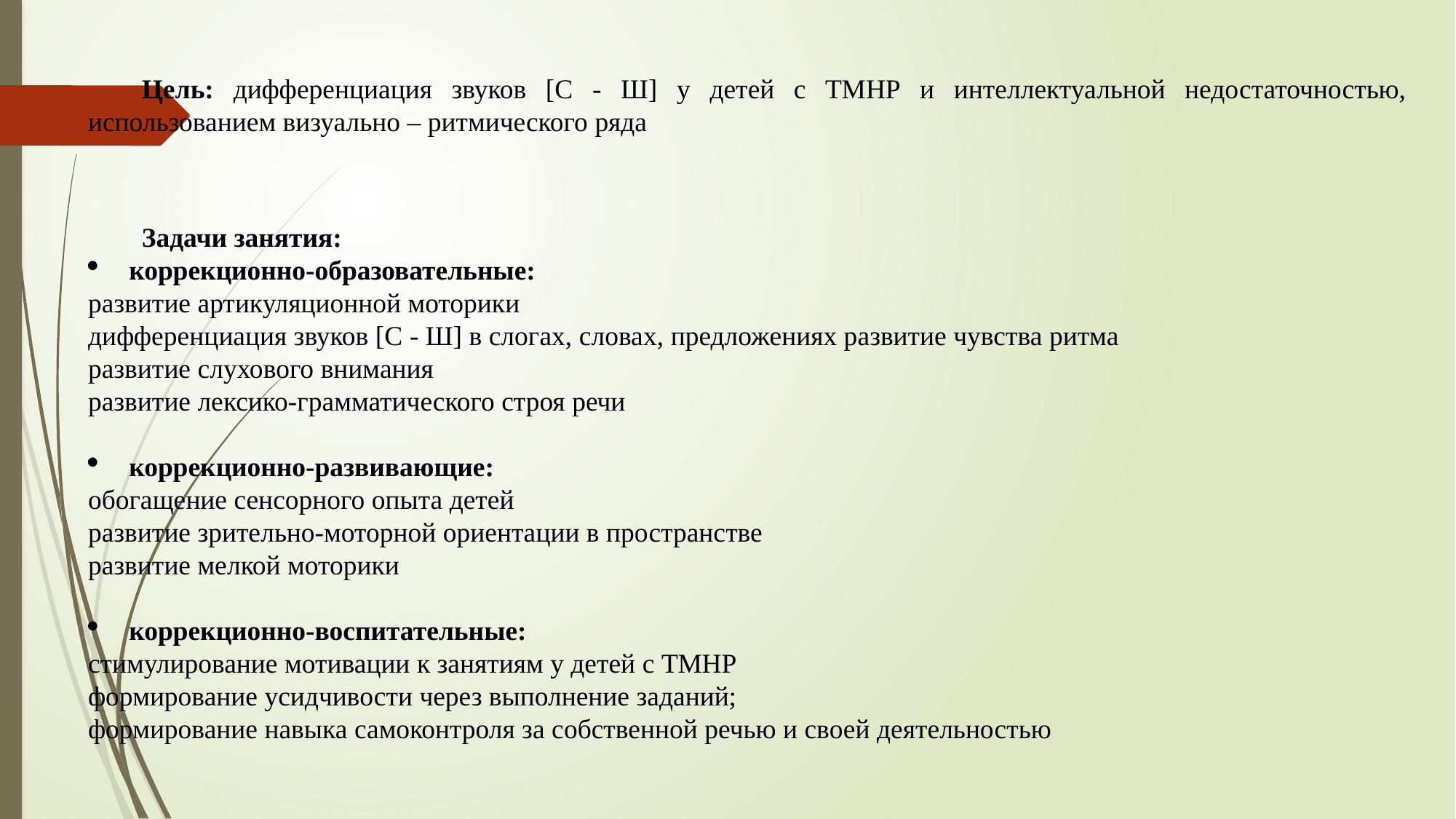

Цель: дифференциация звуков [С - Ш] у детей с ТМНР и интеллектуальной недостаточностью, использованием визуально – ритмического ряда
Задачи занятия:
коррекционно-образовательные:
развитие артикуляционной моторики
дифференциация звуков [С - Ш] в слогах, словах, предложениях развитие чувства ритма
развитие слухового внимания
развитие лексико-грамматического строя речи

коррекционно-развивающие:
обогащение сенсорного опыта детей
развитие зрительно-моторной ориентации в пространстве
развитие мелкой моторики

коррекционно-воспитательные:
стимулирование мотивации к занятиям у детей с ТМНР
формирование усидчивости через выполнение заданий;
формирование навыка самоконтроля за собственной речью и своей деятельностью